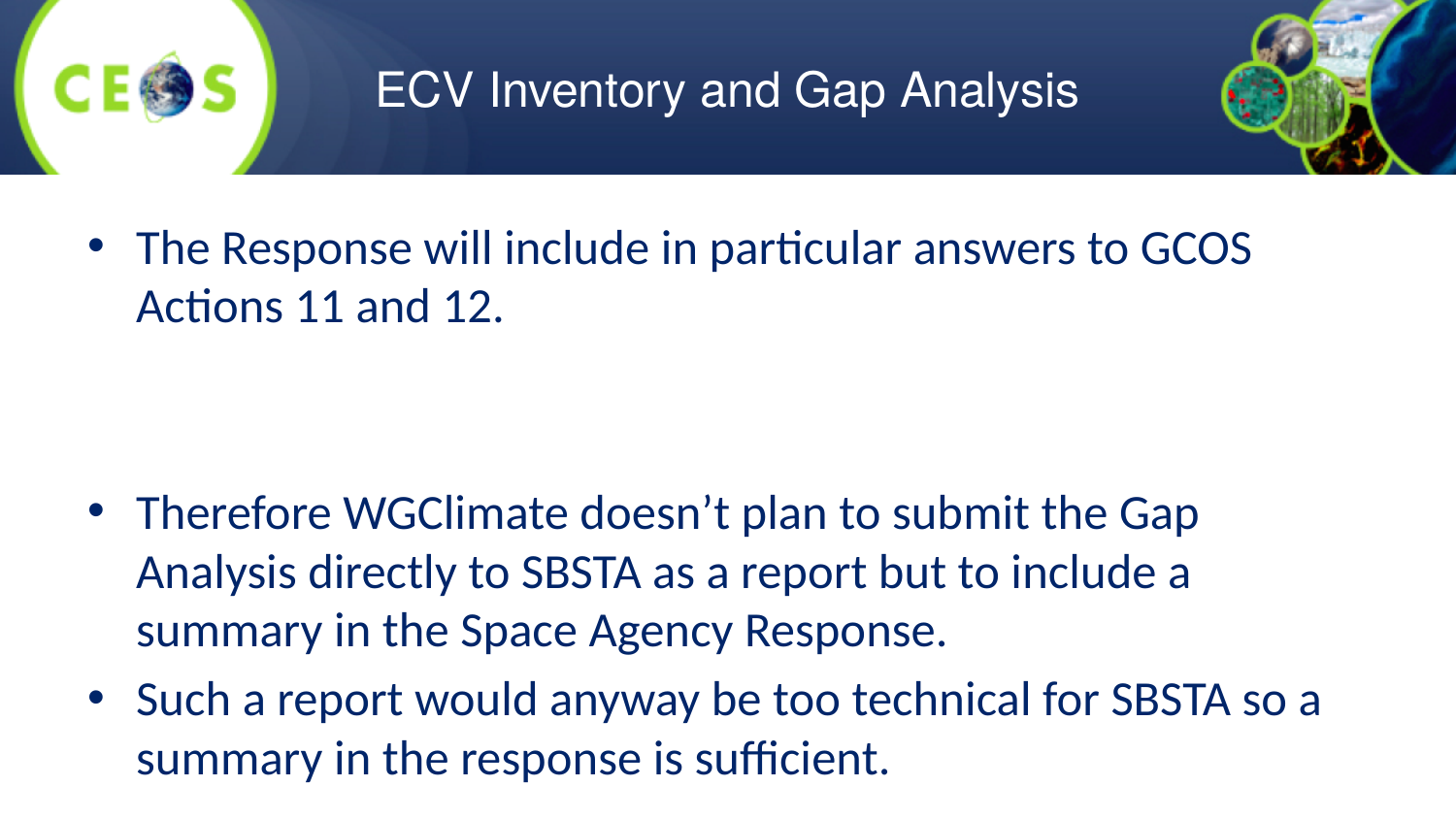

# ECV Inventory and Gap Analysis
The Response will include in particular answers to GCOS Actions 11 and 12.

Therefore WGClimate doesn’t plan to submit the Gap Analysis directly to SBSTA as a report but to include a summary in the Space Agency Response.
Such a report would anyway be too technical for SBSTA so a summary in the response is sufficient.